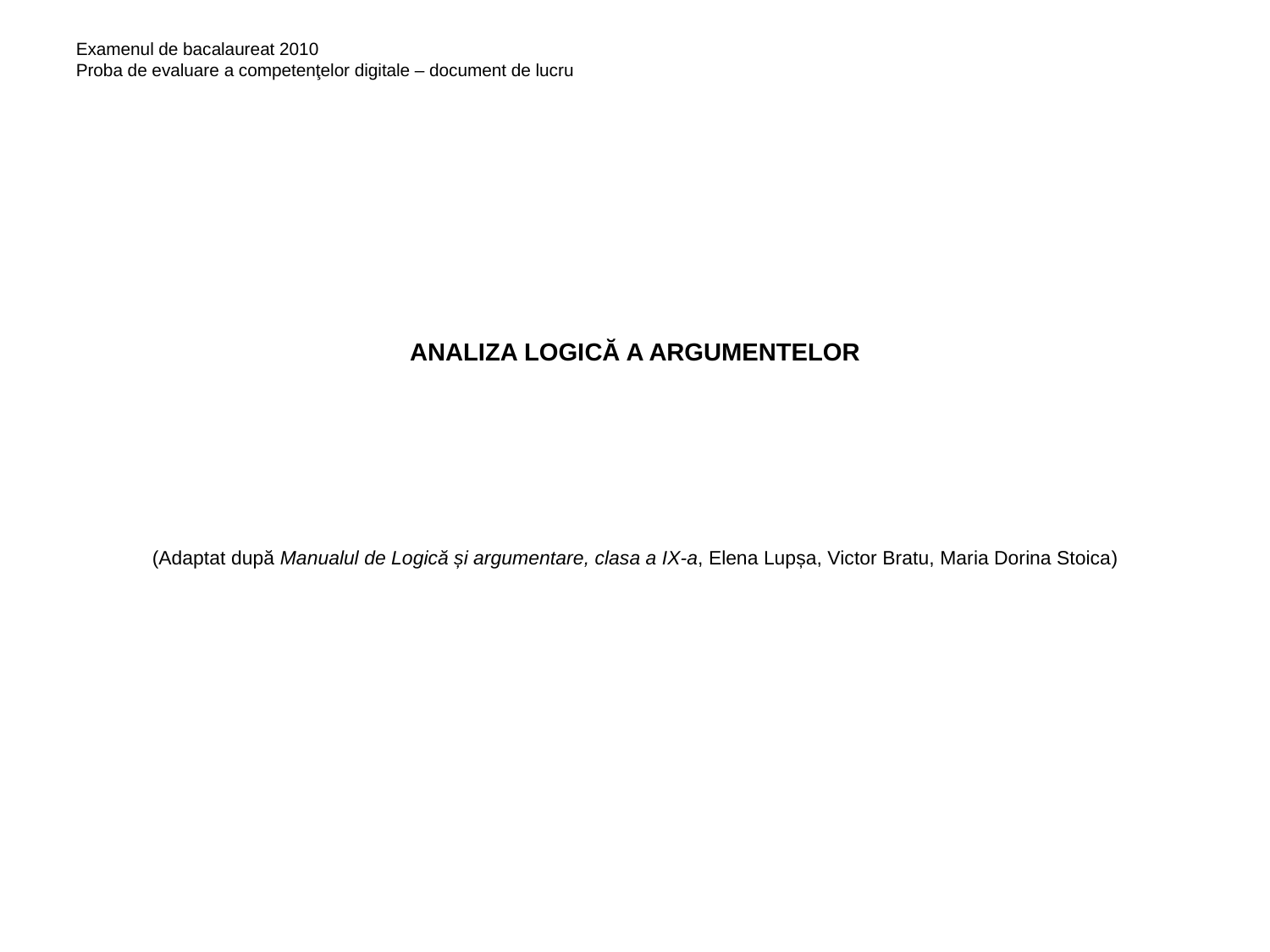

Examenul de bacalaureat 2010
Proba de evaluare a competenţelor digitale – document de lucru
# ANALIZA LOGICĂ A ARGUMENTELOR
(Adaptat după Manualul de Logică și argumentare, clasa a IX-a, Elena Lupșa, Victor Bratu, Maria Dorina Stoica)